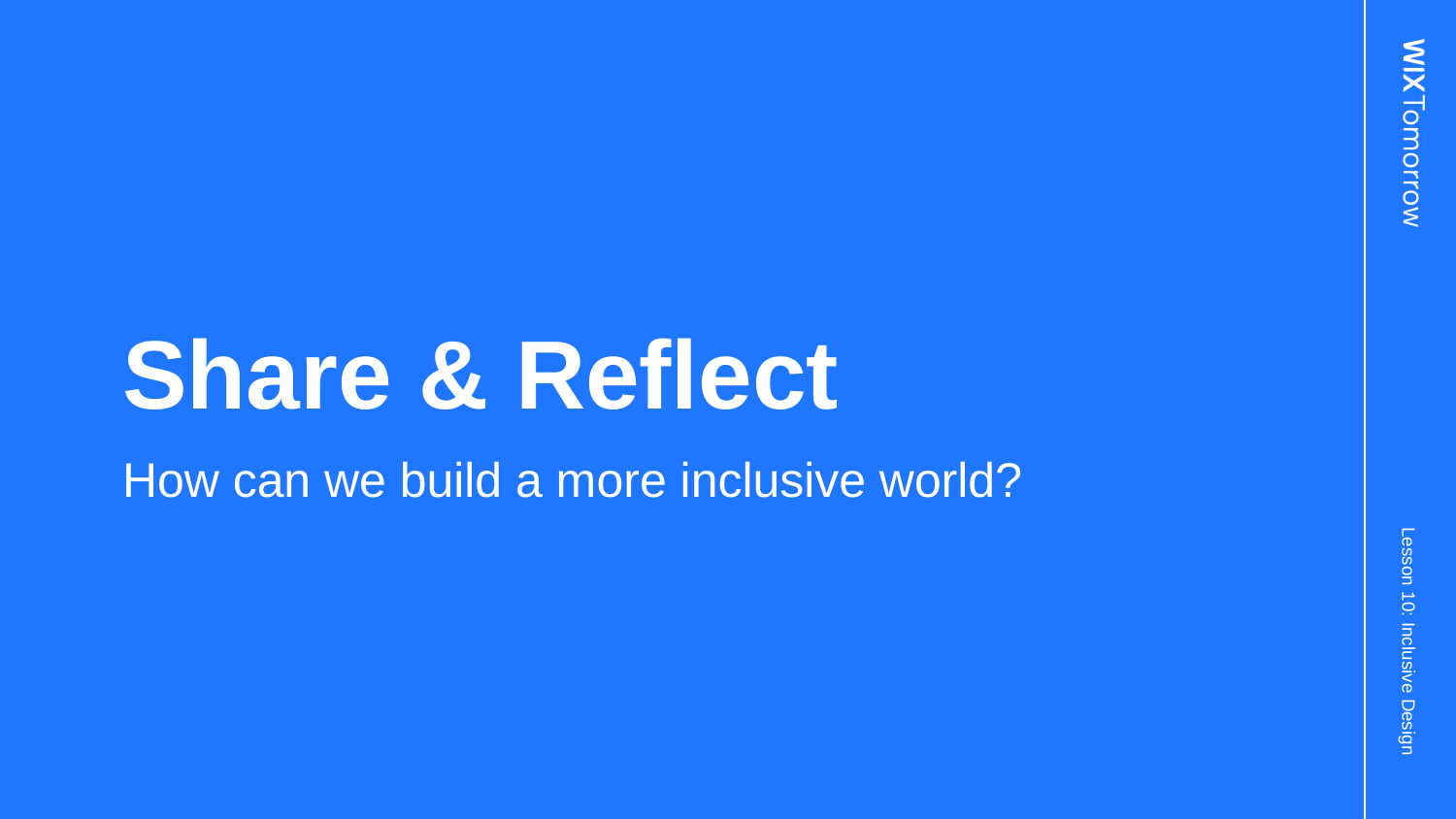

# Share & Reflect
How can we build a more inclusive world?